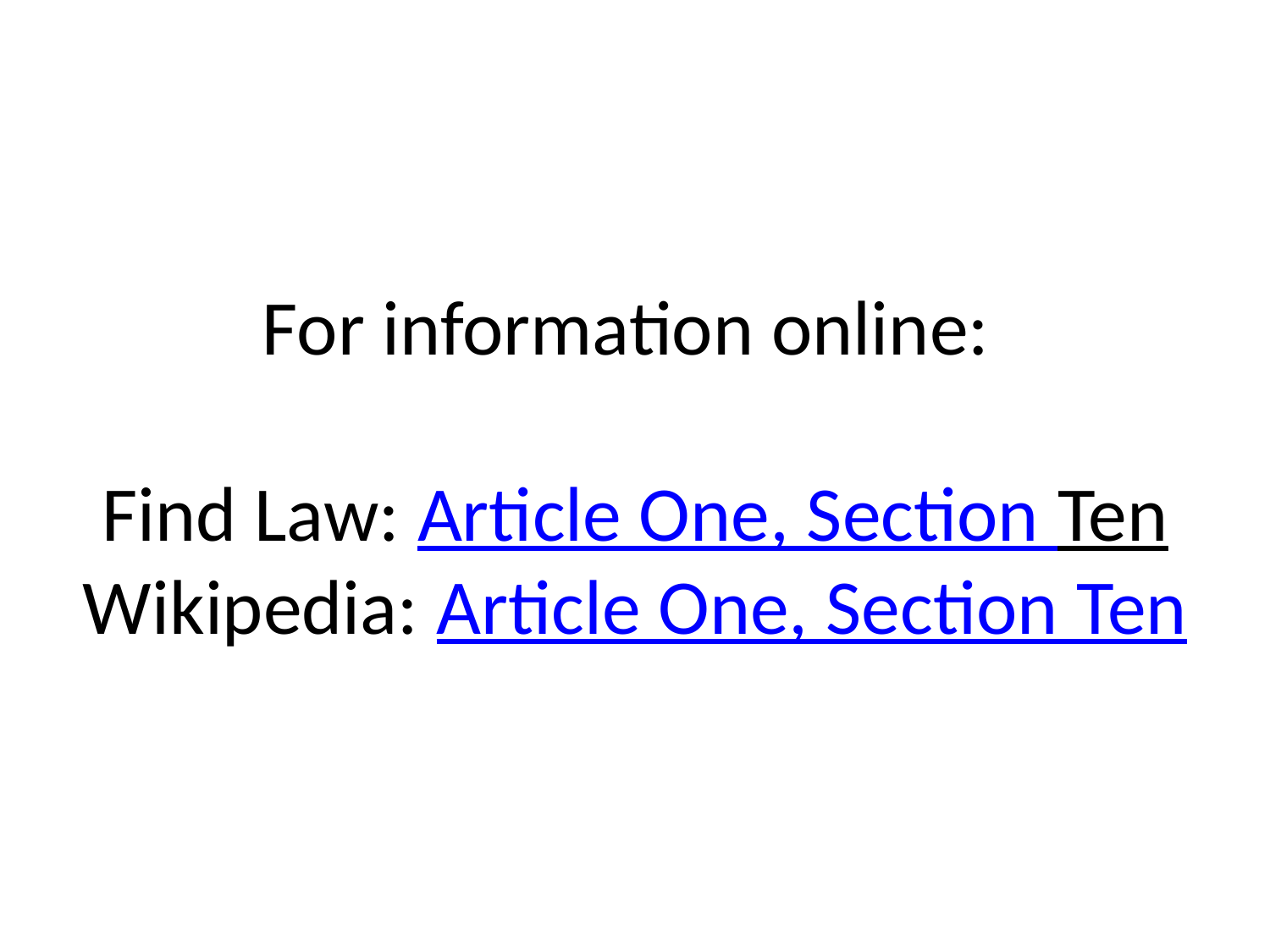

# For information online: Find Law: Article One, Section Ten Wikipedia: Article One, Section Ten